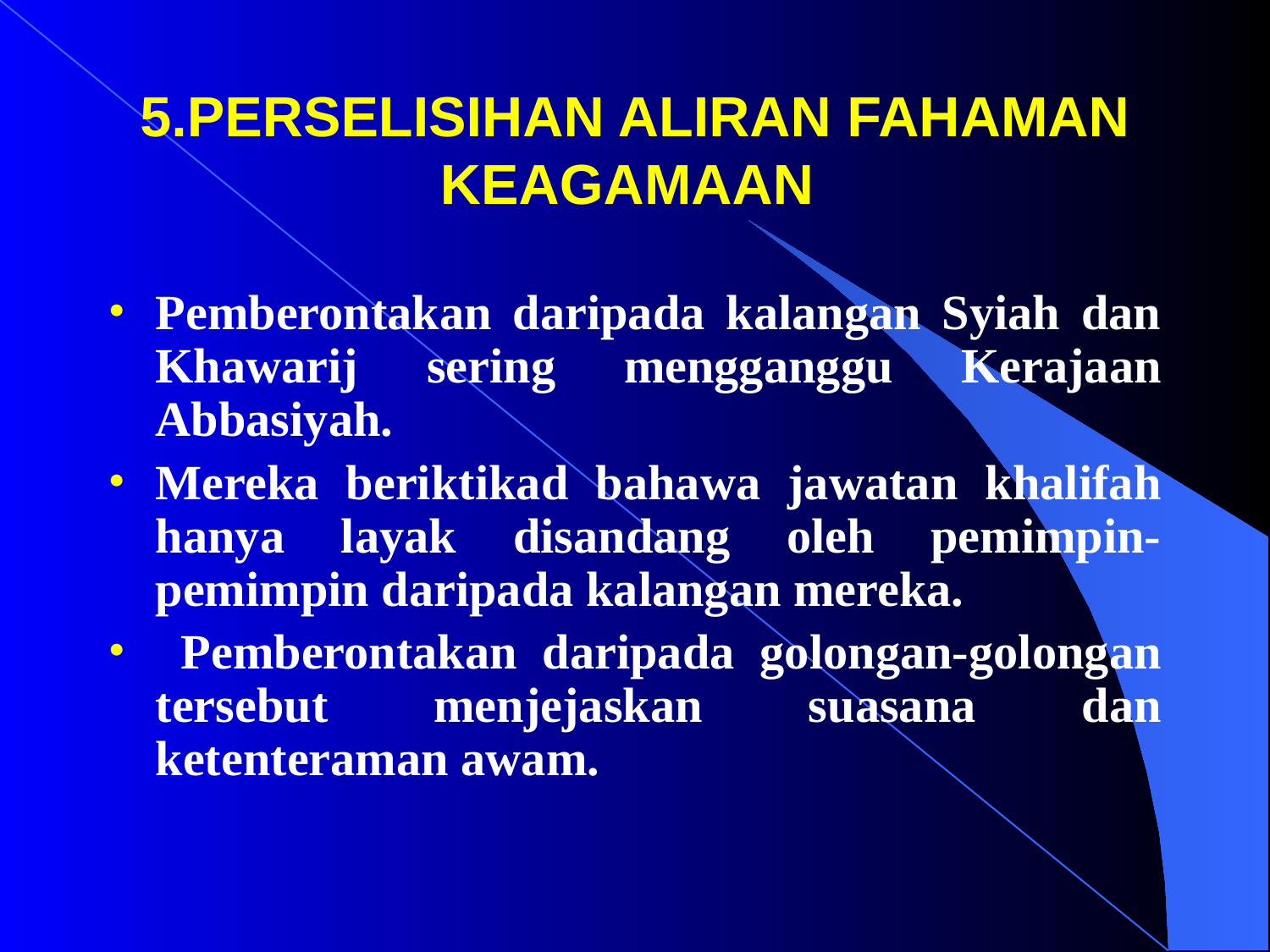

# 5.PERSELISIHAN ALIRAN FAHAMAN KEAGAMAAN

Pemberontakan daripada kalangan Syiah dan Khawarij sering mengganggu Kerajaan Abbasiyah.
Mereka beriktikad bahawa jawatan khalifah hanya layak disandang oleh pemimpin-pemimpin daripada kalangan mereka.
 Pemberontakan daripada golongan-golongan tersebut menjejaskan suasana dan ketenteraman awam.